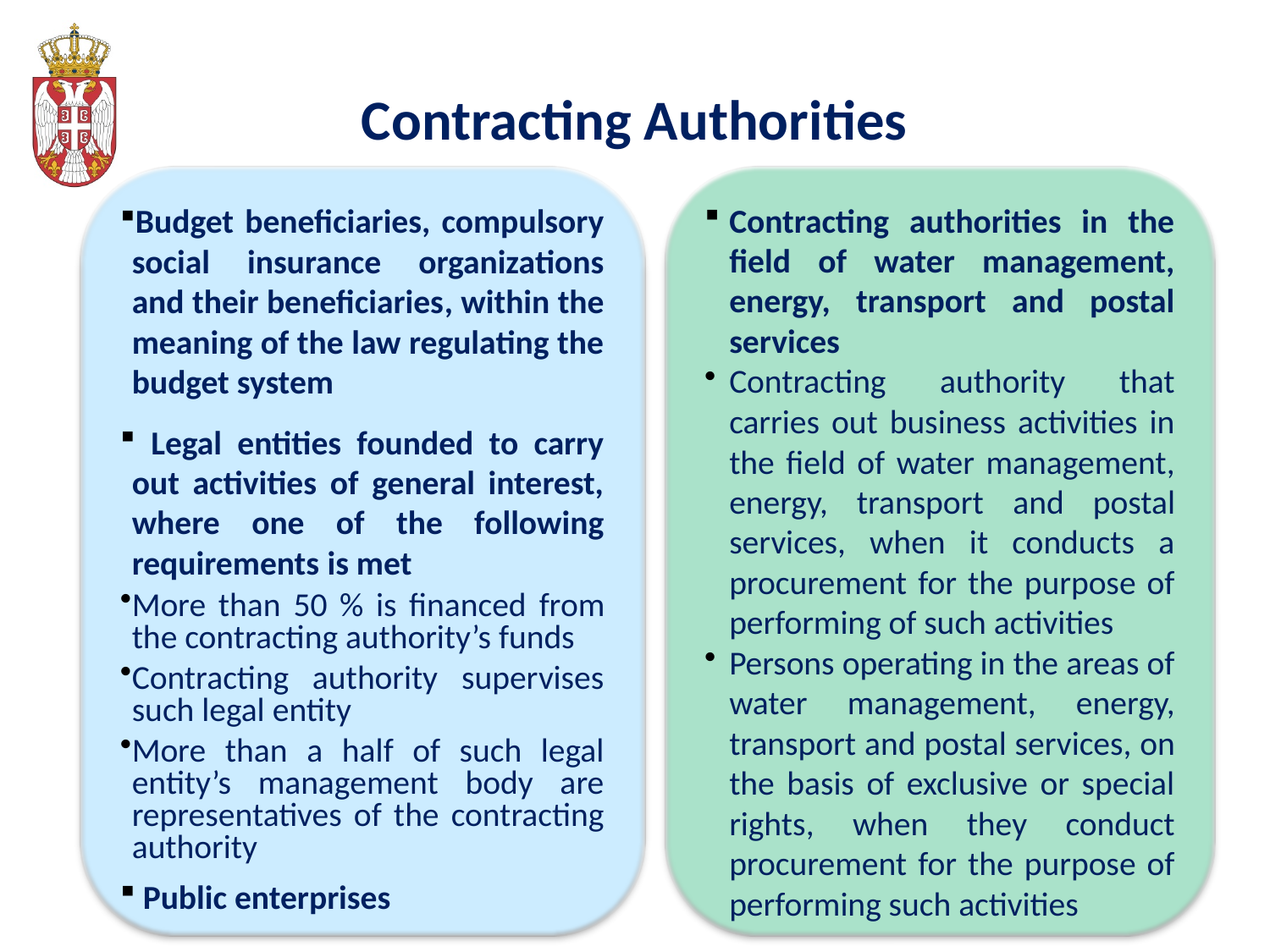

# Contracting Authorities
Budget beneficiaries, compulsory social insurance organizations and their beneficiaries, within the meaning of the law regulating the budget system
 Legal entities founded to carry out activities of general interest, where one of the following requirements is met
More than 50 % is financed from the contracting authority’s funds
Contracting authority supervises such legal entity
More than a half of such legal entity’s management body are representatives of the contracting authority
 Public enterprises
Contracting authorities in the field of water management, energy, transport and postal services
Contracting authority that carries out business activities in the field of water management, energy, transport and postal services, when it conducts a procurement for the purpose of performing of such activities
Persons operating in the areas of water management, energy, transport and postal services, on the basis of exclusive or special rights, when they conduct procurement for the purpose of performing such activities